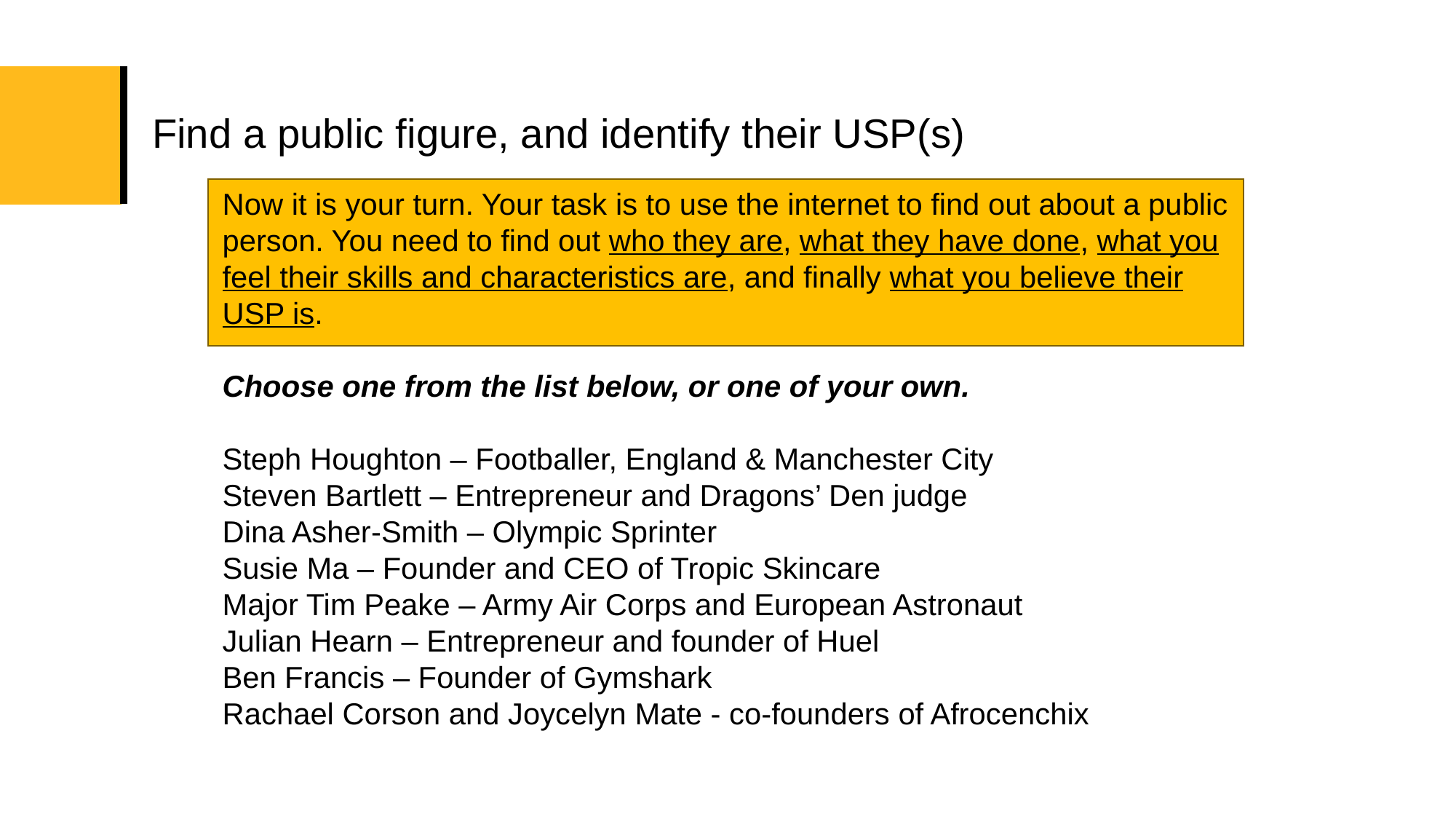

# Find a public figure, and identify their USP(s)

Now it is your turn. Your task is to use the internet to find out about a public person. You need to find out who they are, what they have done, what you feel their skills and characteristics are, and finally what you believe their USP is.
Choose one from the list below, or one of your own.
Steph Houghton – Footballer, England & Manchester City
Steven Bartlett – Entrepreneur and Dragons’ Den judge
Dina Asher-Smith – Olympic Sprinter
Susie Ma – Founder and CEO of Tropic Skincare
Major Tim Peake – Army Air Corps and European Astronaut
Julian Hearn – Entrepreneur and founder of Huel
Ben Francis – Founder of Gymshark
Rachael Corson and Joycelyn Mate - co-founders of Afrocenchix